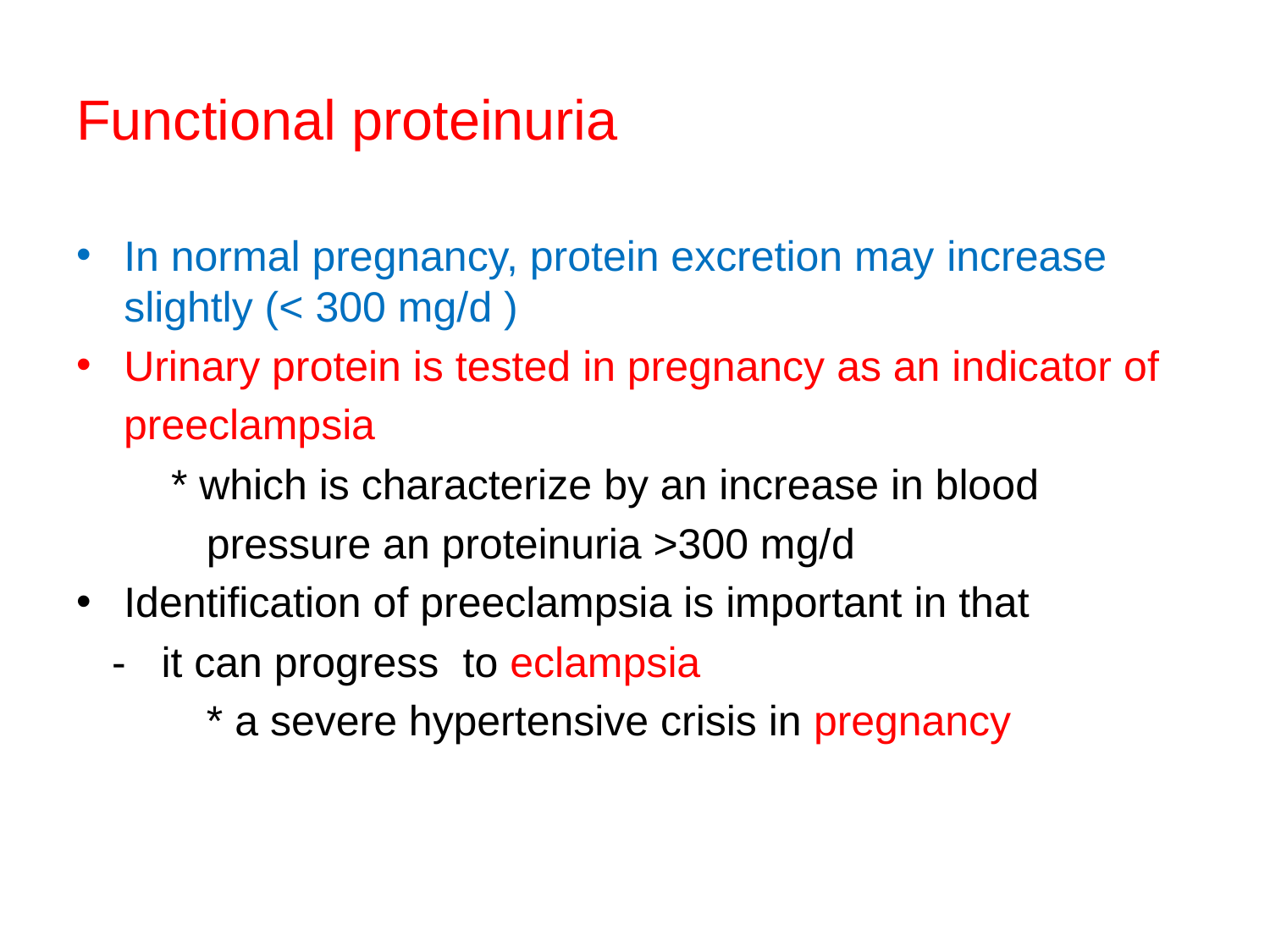

# Functional proteinuria
In normal pregnancy, protein excretion may increase slightly (< 300 mg/d )
Urinary protein is tested in pregnancy as an indicator of
    preeclampsia
        * which is characterize by an increase in blood
           pressure an proteinuria >300 mg/d
Identification of preeclampsia is important in that
   -   it can progress  to eclampsia
           * a severe hypertensive crisis in pregnancy